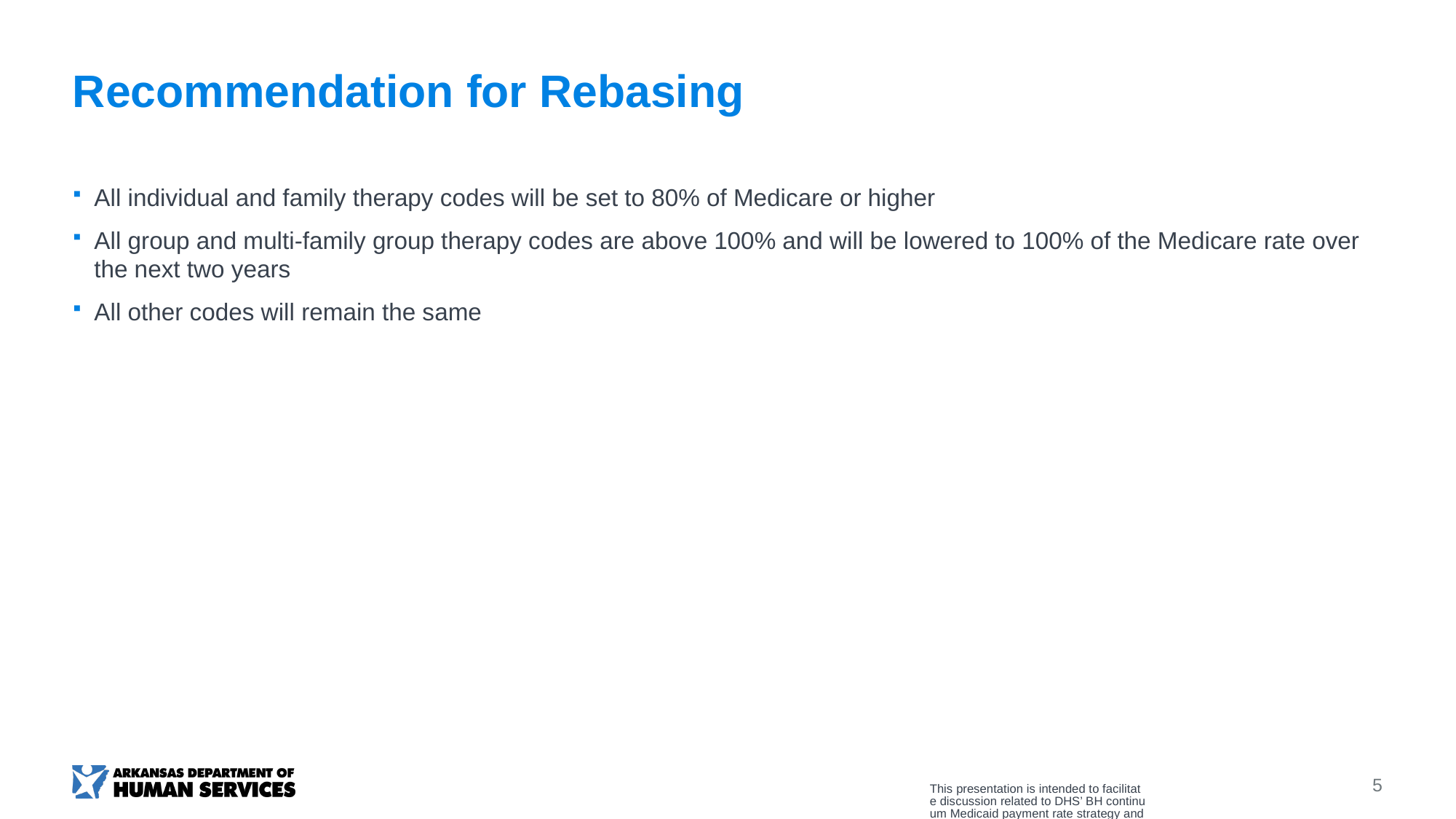

# Recommendation for Rebasing
All individual and family therapy codes will be set to 80% of Medicare or higher
All group and multi-family group therapy codes are above 100% and will be lowered to 100% of the Medicare rate over the next two years
All other codes will remain the same
5
This presentation is intended to facilitate discussion related to DHS’ BH continuum Medicaid payment rate strategy and is not complete without oral comment